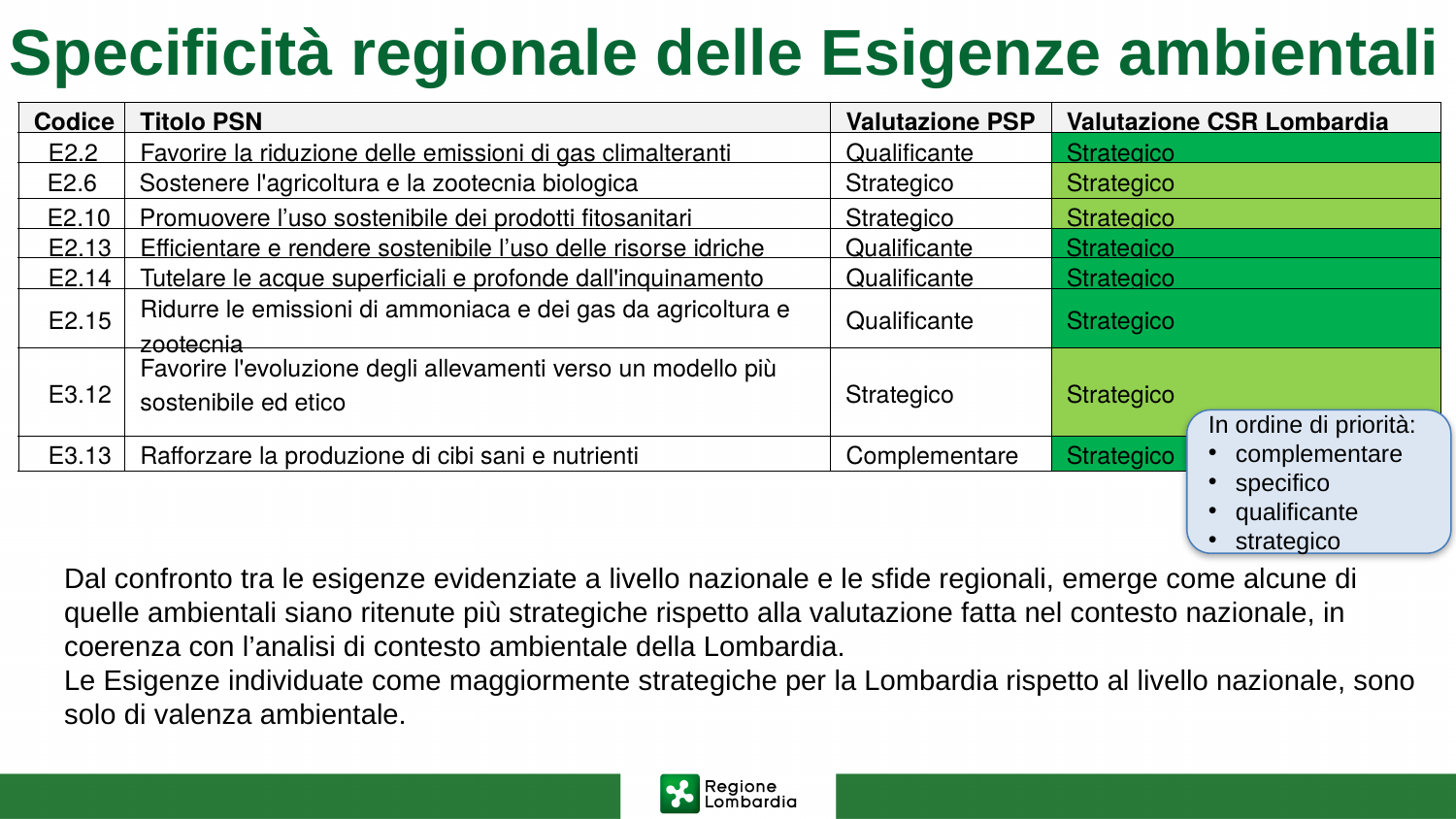

# Specificità regionale delle Esigenze ambientali
| Codice | Titolo PSN | Valutazione PSP | Valutazione CSR Lombardia |
| --- | --- | --- | --- |
| E2.2 | Favorire la riduzione delle emissioni di gas climalteranti | Qualificante | Strategico |
| E2.6 | Sostenere l'agricoltura e la zootecnia biologica | Strategico | Strategico |
| E2.10 | Promuovere l’uso sostenibile dei prodotti fitosanitari | Strategico | Strategico |
| E2.13 | Efficientare e rendere sostenibile l’uso delle risorse idriche | Qualificante | Strategico |
| E2.14 | Tutelare le acque superficiali e profonde dall'inquinamento | Qualificante | Strategico |
| E2.15 | Ridurre le emissioni di ammoniaca e dei gas da agricoltura e zootecnia | Qualificante | Strategico |
| E3.12 | Favorire l'evoluzione degli allevamenti verso un modello più sostenibile ed etico | Strategico | Strategico |
| E3.13 | Rafforzare la produzione di cibi sani e nutrienti | Complementare | Strategico |
In ordine di priorità:
complementare
specifico
qualificante
strategico
Dal confronto tra le esigenze evidenziate a livello nazionale e le sfide regionali, emerge come alcune di quelle ambientali siano ritenute più strategiche rispetto alla valutazione fatta nel contesto nazionale, in coerenza con l’analisi di contesto ambientale della Lombardia.
Le Esigenze individuate come maggiormente strategiche per la Lombardia rispetto al livello nazionale, sono solo di valenza ambientale.